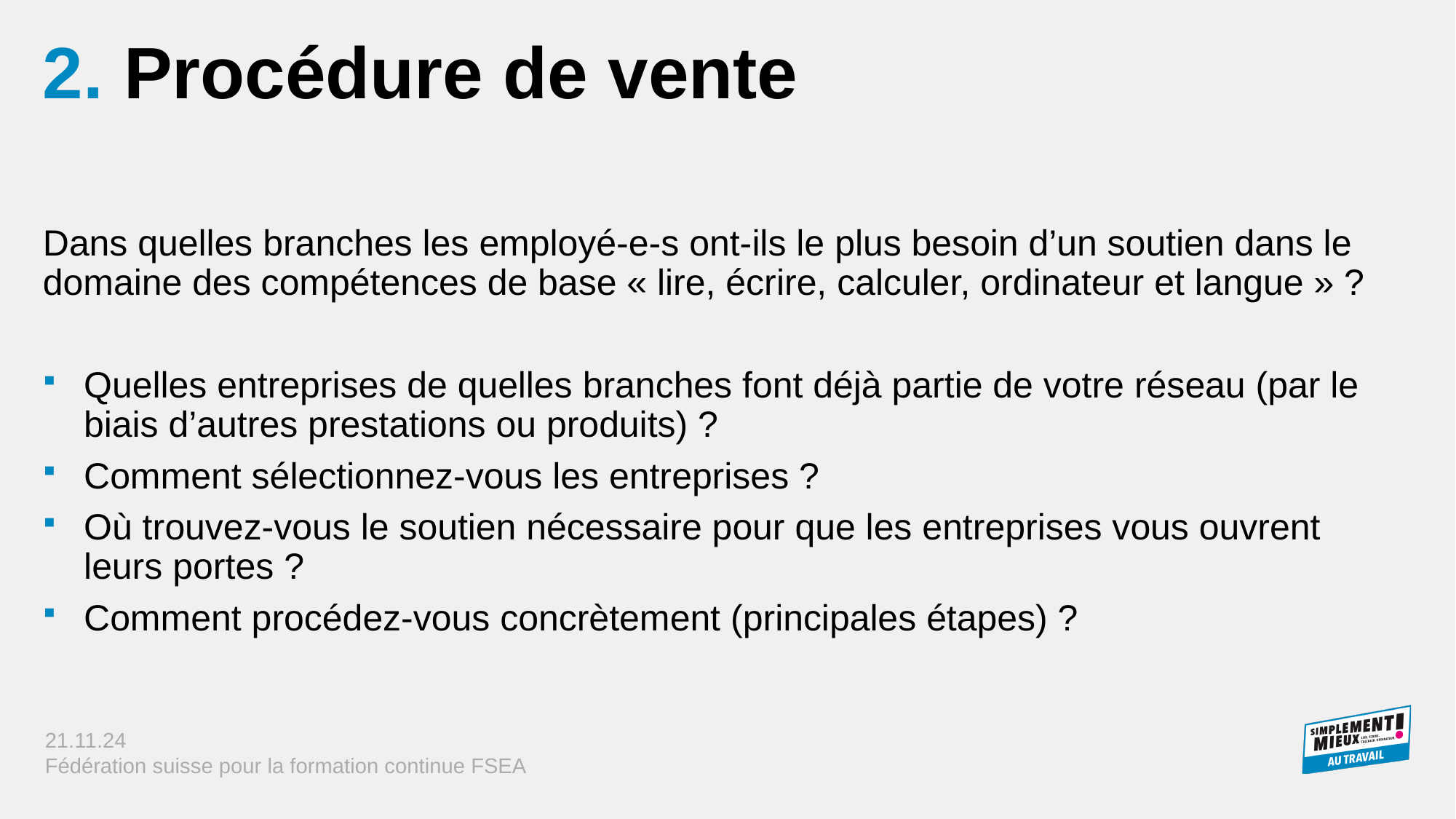

2. Procédure de vente
Dans quelles branches les employé-e-s ont-ils le plus besoin d’un soutien dans le domaine des compétences de base « lire, écrire, calculer, ordinateur et langue » ?

Quelles entreprises de quelles branches font déjà partie de votre réseau (par le biais d’autres prestations ou produits) ?
Comment sélectionnez-vous les entreprises ?
Où trouvez-vous le soutien nécessaire pour que les entreprises vous ouvrent leurs portes ?
Comment procédez-vous concrètement (principales étapes) ?